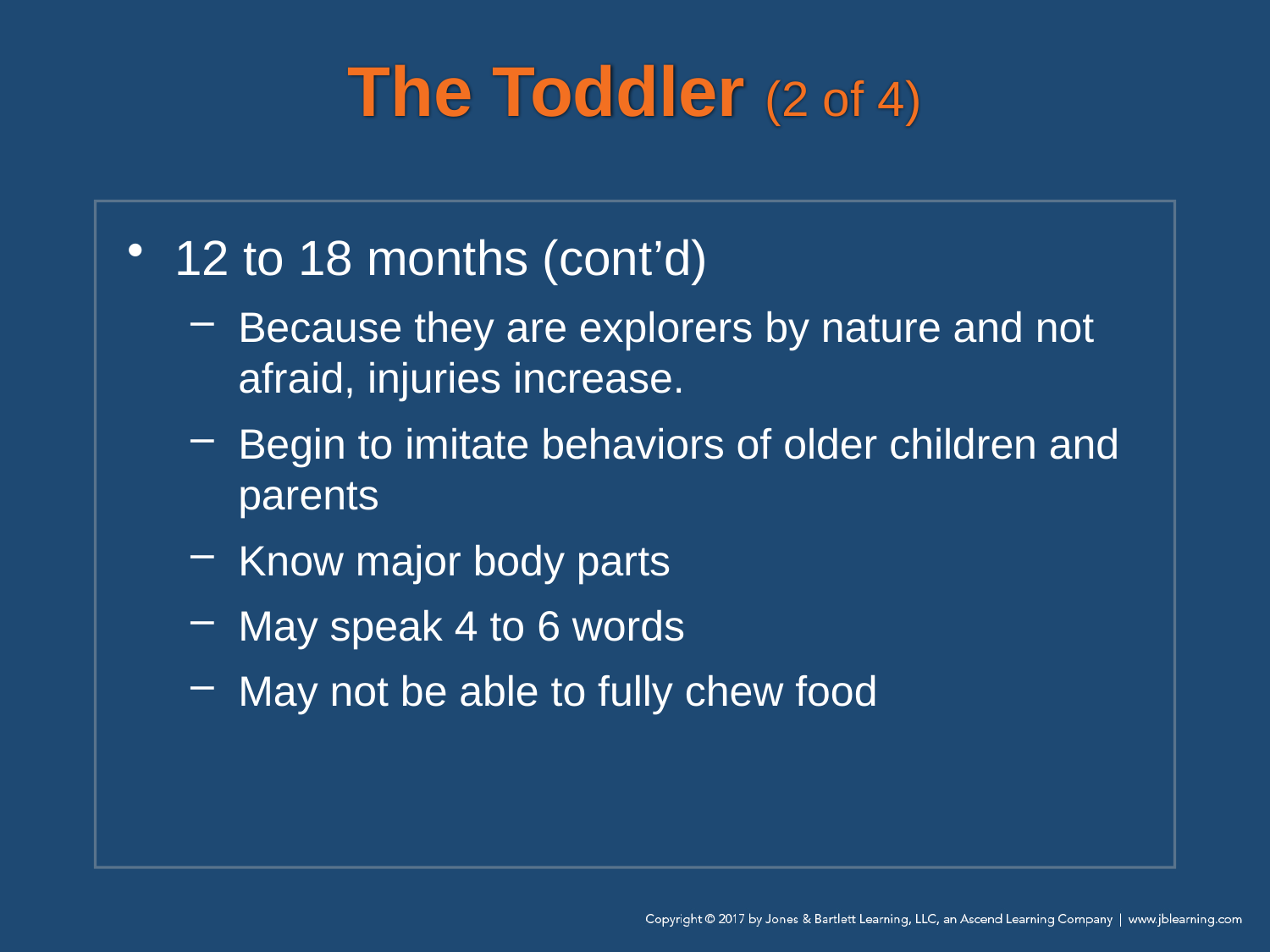

# The Toddler (2 of 4)
12 to 18 months (cont’d)
Because they are explorers by nature and not afraid, injuries increase.
Begin to imitate behaviors of older children and parents
Know major body parts
May speak 4 to 6 words
May not be able to fully chew food